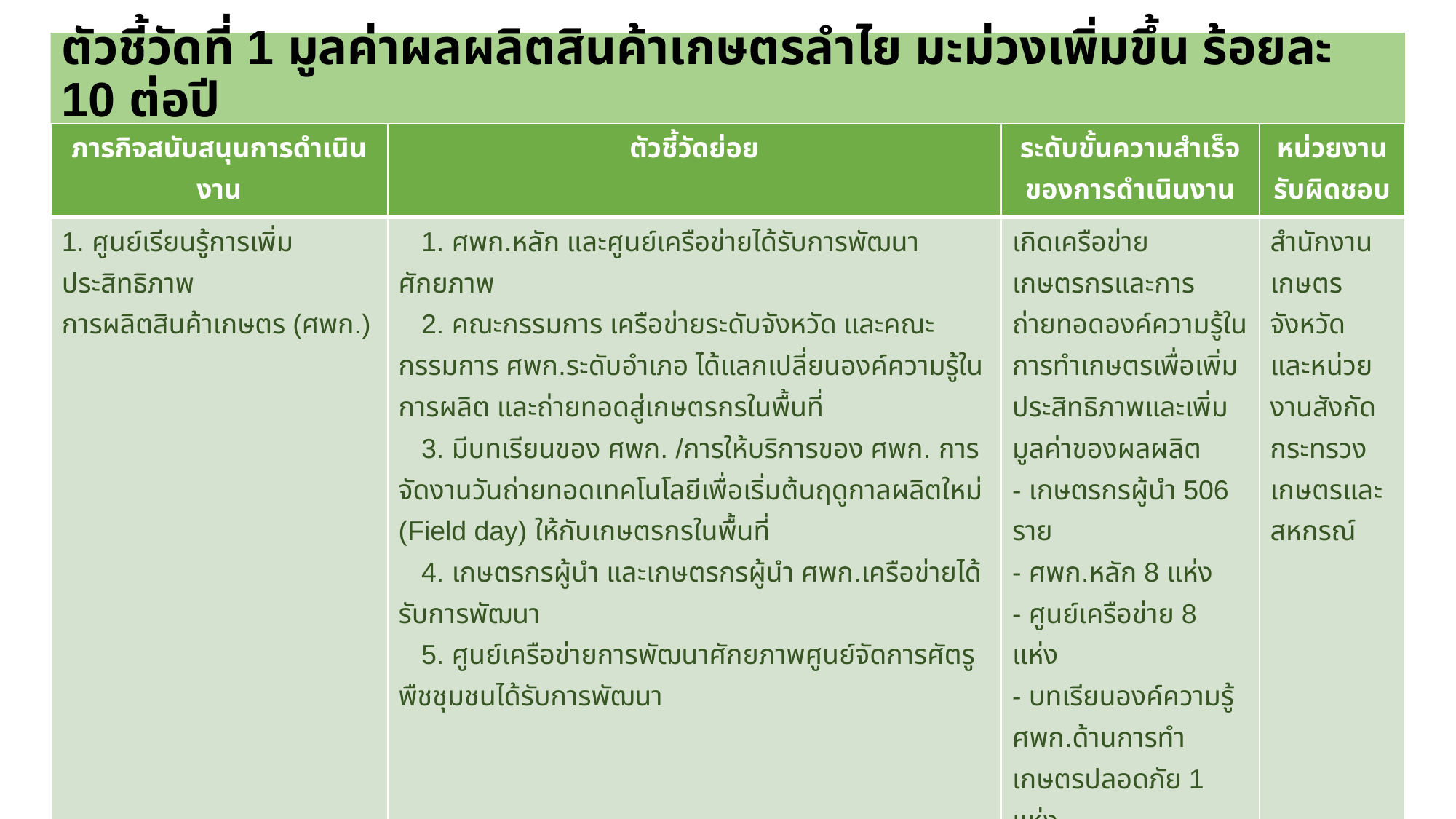

# ตัวชี้วัดที่ 1 มูลค่าผลผลิตสินค้าเกษตรลำไย มะม่วงเพิ่มขึ้น ร้อยละ 10 ต่อปี
| ภารกิจสนับสนุนการดำเนินงาน | ตัวชี้วัดย่อย | ระดับขั้นความสำเร็จของการดำเนินงาน | หน่วยงานรับผิดชอบ |
| --- | --- | --- | --- |
| 1. ศูนย์เรียนรู้การเพิ่มประสิทธิภาพ การผลิตสินค้าเกษตร (ศพก.) | 1. ศพก.หลัก และศูนย์เครือข่ายได้รับการพัฒนาศักยภาพ 2. คณะกรรมการ เครือข่ายระดับจังหวัด และคณะกรรมการ ศพก.ระดับอำเภอ ได้แลกเปลี่ยนองค์ความรู้ในการผลิต และถ่ายทอดสู่เกษตรกรในพื้นที่ 3. มีบทเรียนของ ศพก. /การให้บริการของ ศพก. การจัดงานวันถ่ายทอดเทคโนโลยีเพื่อเริ่มต้นฤดูกาลผลิตใหม่ (Field day) ให้กับเกษตรกรในพื้นที่ 4. เกษตรกรผู้นำ และเกษตรกรผู้นำ ศพก.เครือข่ายได้รับการพัฒนา 5. ศูนย์เครือข่ายการพัฒนาศักยภาพศูนย์จัดการศัตรูพืชชุมชนได้รับการพัฒนา | เกิดเครือข่ายเกษตรกรและการถ่ายทอดองค์ความรู้ในการทำเกษตรเพื่อเพิ่มประสิทธิภาพและเพิ่มมูลค่าของผลผลิต - เกษตรกรผู้นำ 506 ราย - ศพก.หลัก 8 แห่ง - ศูนย์เครือข่าย 8 แห่ง - บทเรียนองค์ความรู้ ศพก.ด้านการทำเกษตรปลอดภัย 1 แห่ง - แปลงเรียนรู้การกำจัดศัตรูพืชด้วยวิธีผสมผสาน 2 แปลง | สำนักงานเกษตรจังหวัด และหน่วยงานสังกัดกระทรวงเกษตรและสหกรณ์ |
| 2. ส่งเสริมและพัฒนาระบบเกษตรกรรมที่เป็นมิตรกับสิ่งแวดล้อม กิจกรรมที่ 2 เพิ่มประสิทธิภาพและยกระดับมาตรฐานการใช้เทคโนโลยีเพื่อการผลิตลำไยคุณภาพ | 1. เกษตรกรผู้ปลูกลำไย จำนวน 400 ราย ได้รับการพัฒนาความรู้และทักษะในการเพิ่มประสิทธิภาพและพัฒนาผลผลิตให้มีคุณภาพ เพื่อได้มูลค่าที่เพิ่มขึ้น | เกษตรกร 400 รายได้รับการพัฒนาความรู้และทักษะ และนำไปประยุกต์ใช้ในการผลิต | สำนักงานเกษตรจังหวัด |